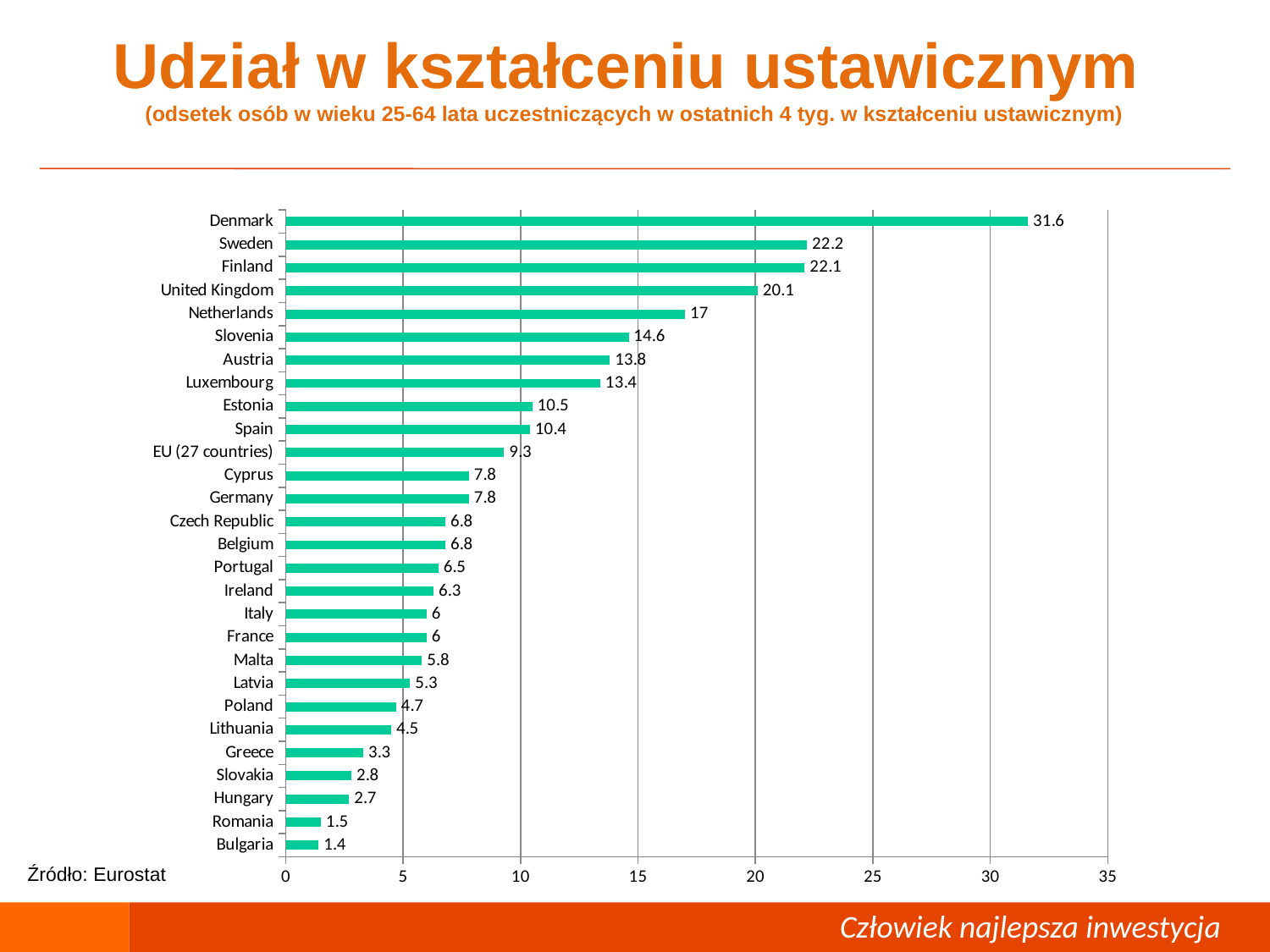

# Udział w kształceniu ustawicznym (odsetek osób w wieku 25-64 lata uczestniczących w ostatnich 4 tyg. w kształceniu ustawicznym)

### Chart

| Category |  |
|---|---|
| Bulgaria | 1.4 |
| Romania | 1.5 |
| Hungary | 2.7 |
| Slovakia | 2.8 |
| Greece | 3.3 |
| Lithuania | 4.5 |
| Poland | 4.7 |
| Latvia | 5.3 |
| Malta | 5.8 |
| France | 6.0 |
| Italy | 6.0 |
| Ireland | 6.3 |
| Portugal | 6.5 |
| Belgium | 6.8 |
| Czech Republic | 6.8 |
| Germany | 7.8 |
| Cyprus | 7.8 |
| EU (27 countries) | 9.3 |
| Spain | 10.4 |
| Estonia | 10.5 |
| Luxembourg | 13.4 |
| Austria | 13.8 |
| Slovenia | 14.6 |
| Netherlands | 17.0 |
| United Kingdom | 20.1 |
| Finland | 22.1 |
| Sweden | 22.2 |
| Denmark | 31.6 |
Źródło: Eurostat
Człowiek – najlepsza inwestycja

                                                                                            Człowiek najlepsza inwestycja